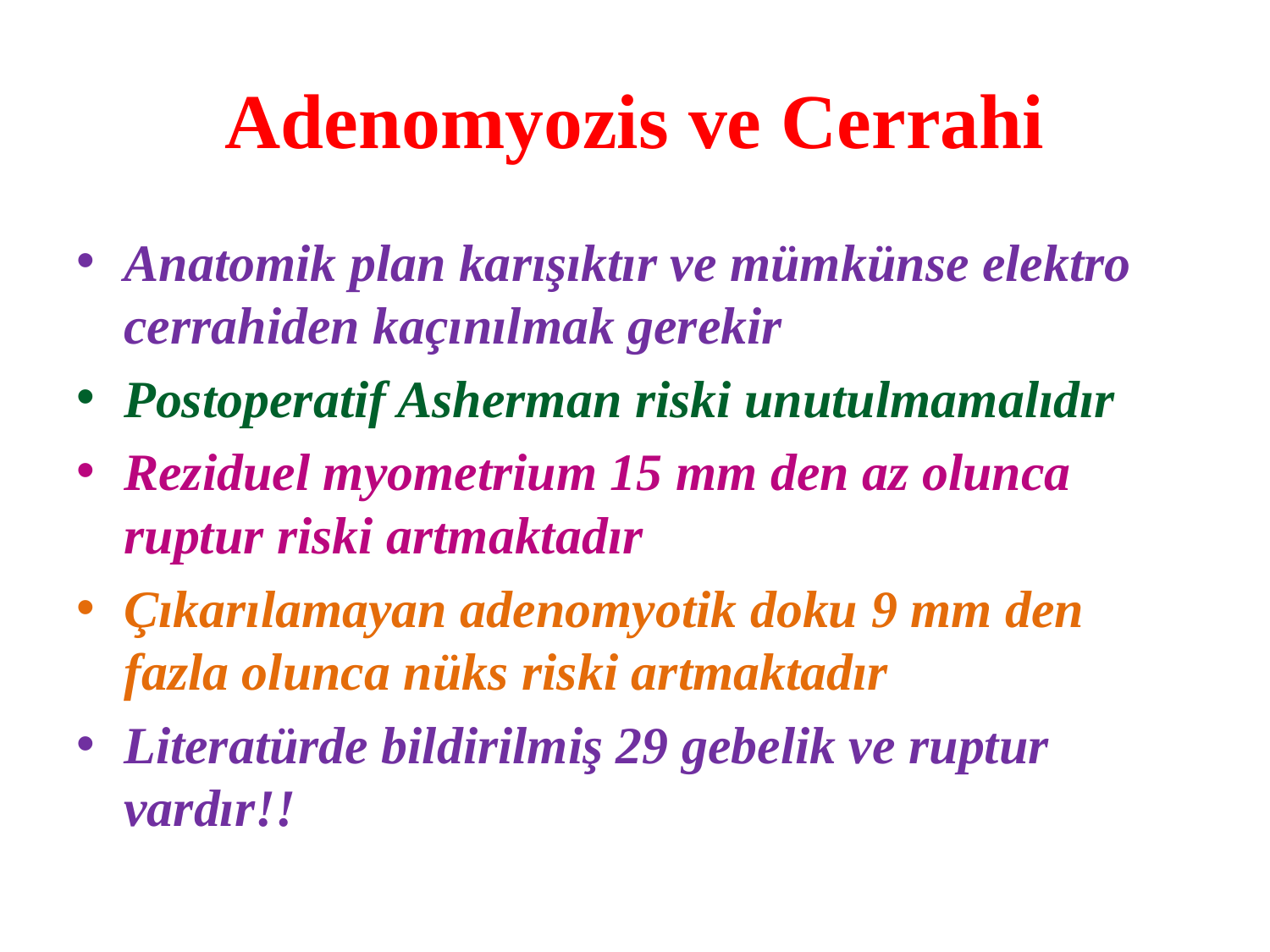

# Adenomyozis ve Cerrahi
Anatomik plan karışıktır ve mümkünse elektro cerrahiden kaçınılmak gerekir
Postoperatif Asherman riski unutulmamalıdır
Reziduel myometrium 15 mm den az olunca ruptur riski artmaktadır
Çıkarılamayan adenomyotik doku 9 mm den fazla olunca nüks riski artmaktadır
Literatürde bildirilmiş 29 gebelik ve ruptur vardır!!